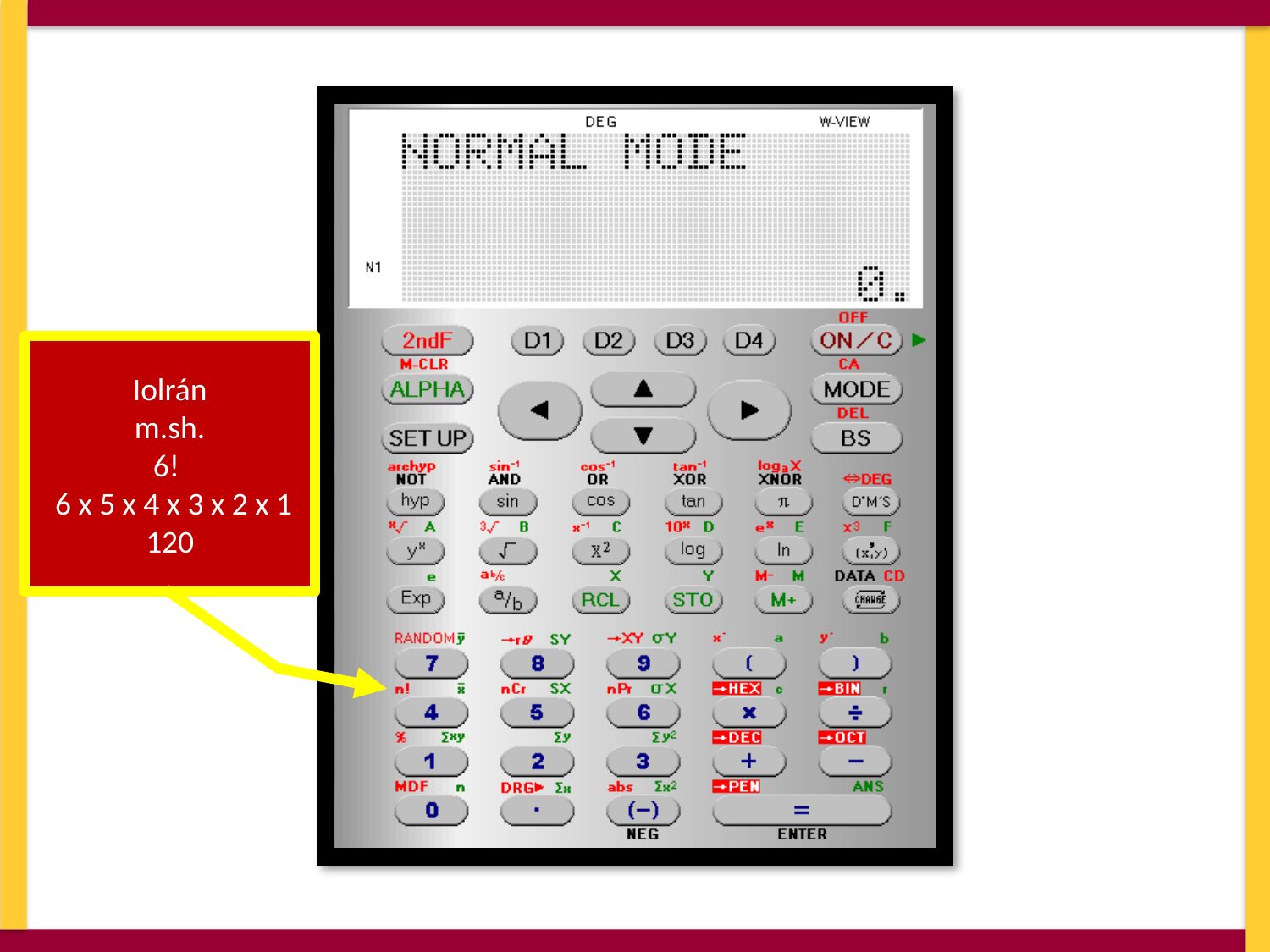

Iolrán
m.sh.
6!
 6 x 5 x 4 x 3 x 2 x 1
120